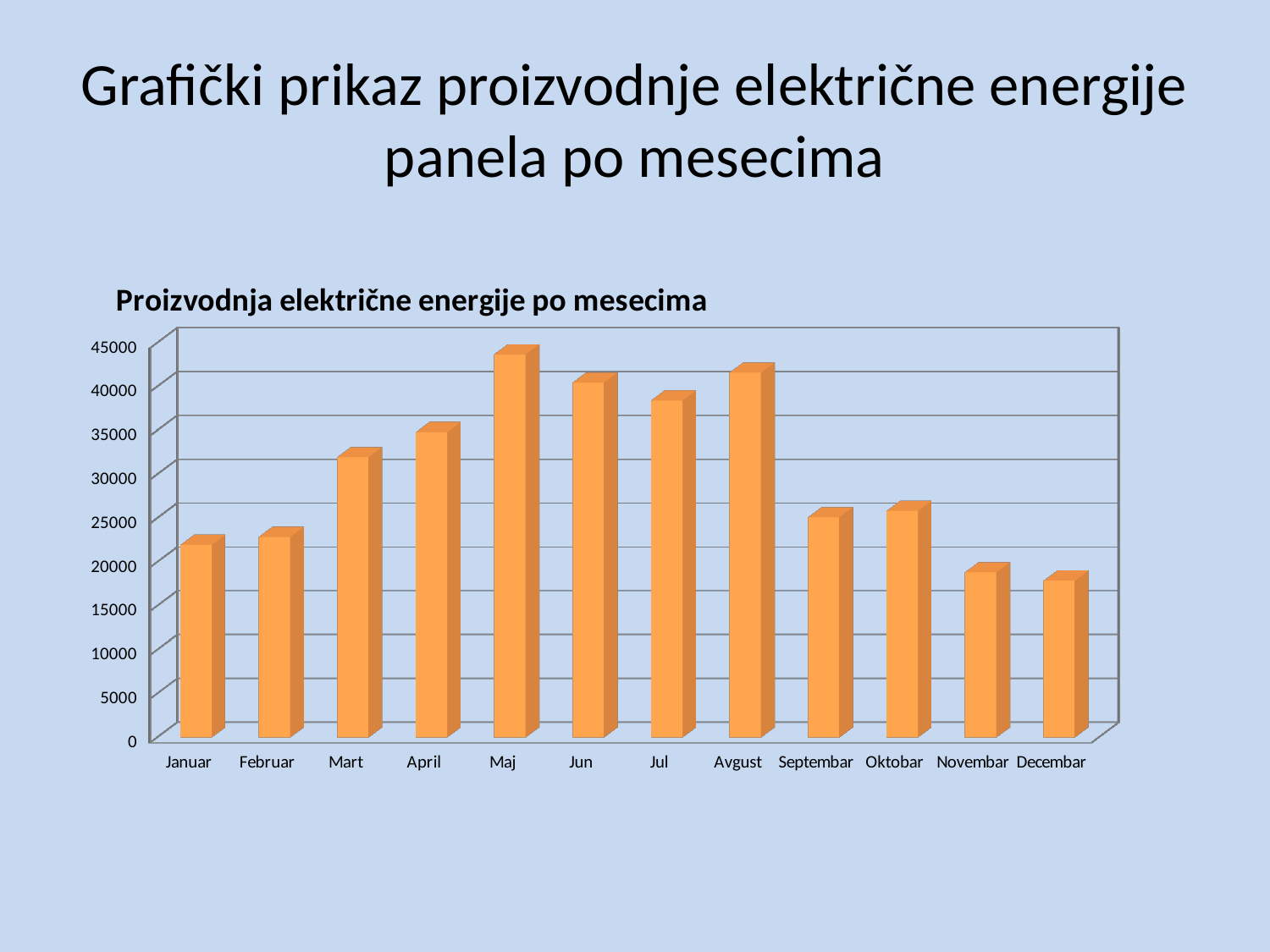

# Grafički prikaz proizvodnje električne energije panela po mesecima

[unsupported chart]